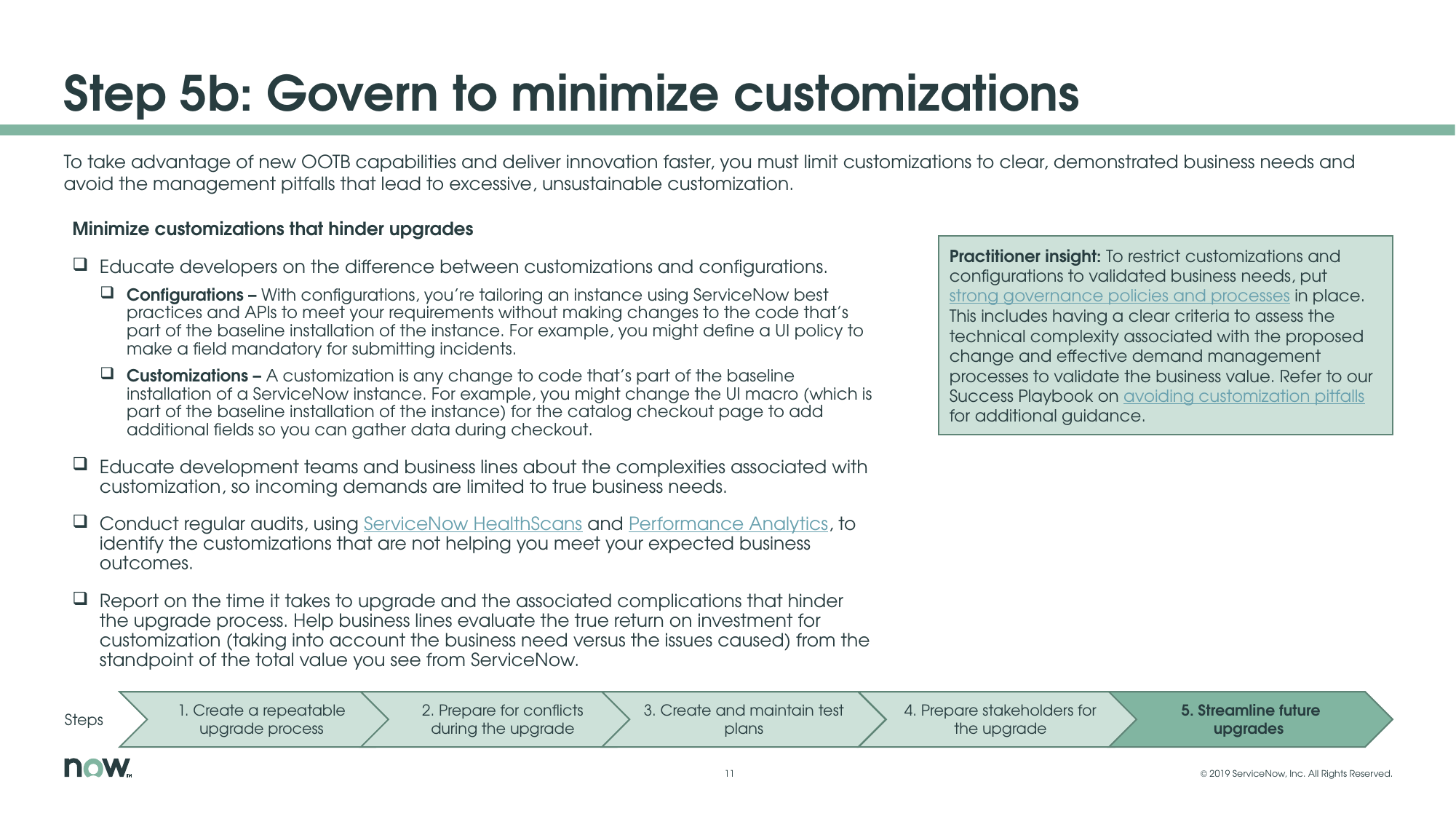

# Step 5b: Govern to minimize customizations

To take advantage of new OOTB capabilities and deliver innovation faster, you must limit customizations to clear, demonstrated business needs and avoid the management pitfalls that lead to excessive, unsustainable customization.
Minimize customizations that hinder upgrades
Educate developers on the difference between customizations and configurations.
Configurations – With configurations, you’re tailoring an instance using ServiceNow best practices and APIs to meet your requirements without making changes to the code that’s part of the baseline installation of the instance. For example, you might define a UI policy to make a field mandatory for submitting incidents.
Customizations – A customization is any change to code that’s part of the baseline installation of a ServiceNow instance. For example, you might change the UI macro (which is part of the baseline installation of the instance) for the catalog checkout page to add additional fields so you can gather data during checkout.
Educate development teams and business lines about the complexities associated with customization, so incoming demands are limited to true business needs.
Conduct regular audits, using ServiceNow HealthScans and Performance Analytics, to identify the customizations that are not helping you meet your expected business outcomes.
Report on the time it takes to upgrade and the associated complications that hinder the upgrade process. Help business lines evaluate the true return on investment for customization (taking into account the business need versus the issues caused) from the standpoint of the total value you see from ServiceNow.
Practitioner insight: To restrict customizations and configurations to validated business needs, put strong governance policies and processes in place. This includes having a clear criteria to assess the  technical complexity associated with the proposed change and effective demand management processes to validate the business value. Refer to our  Success Playbook on avoiding customization pitfalls for additional guidance.
Steps
1. Create a repeatable upgrade process
2. Prepare for conflicts during the upgrade
3. Create and maintain test plans
4. Prepare stakeholders for the upgrade
5. Streamline future upgrades